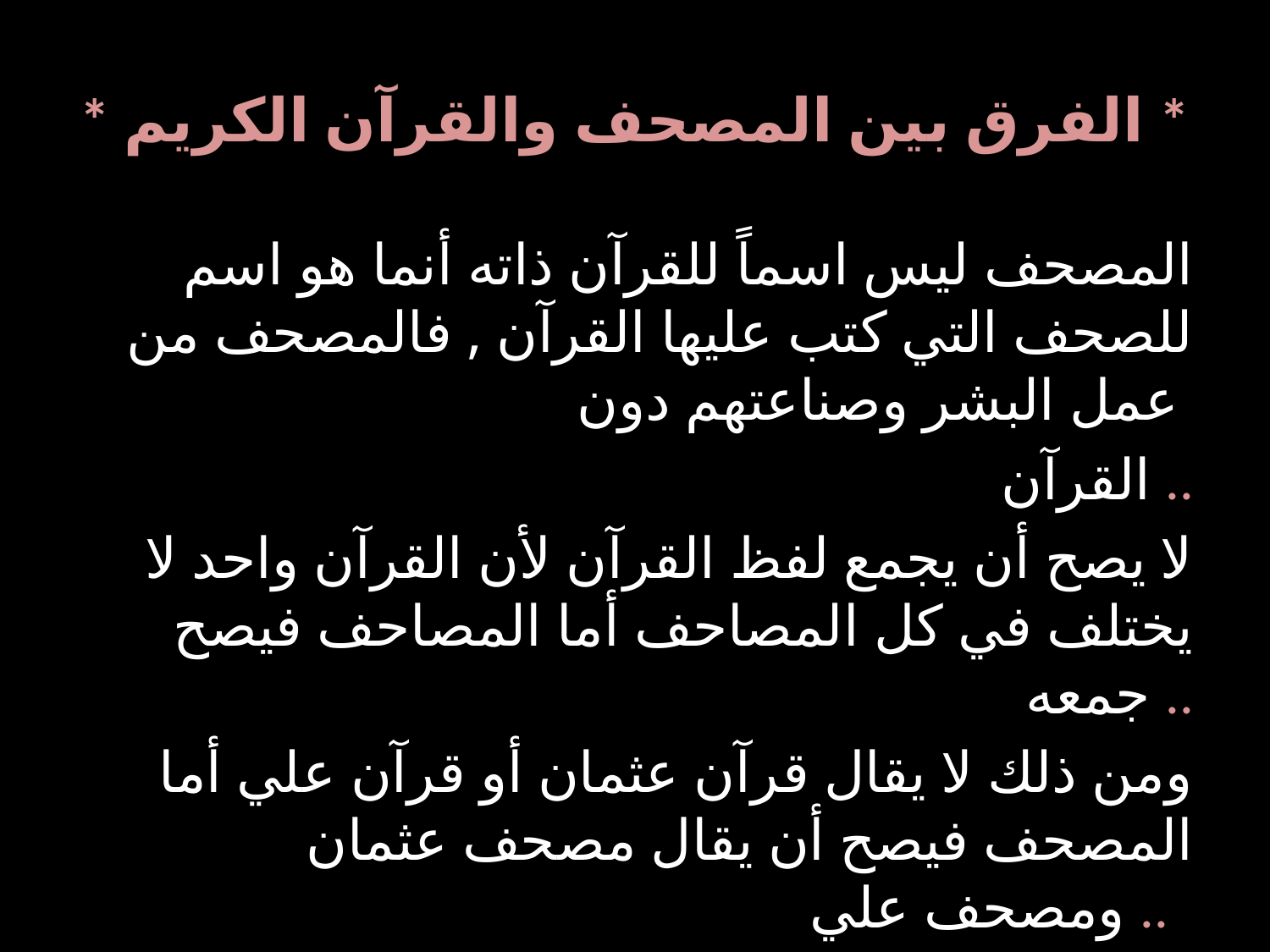

# * الفرق بين المصحف والقرآن الكريم *
المصحف ليس اسماً للقرآن ذاته أنما هو اسم للصحف التي كتب عليها القرآن , فالمصحف من عمل البشر وصناعتهم دون
القرآن ..
لا يصح أن يجمع لفظ القرآن لأن القرآن واحد لا يختلف في كل المصاحف أما المصاحف فيصح جمعه ..
ومن ذلك لا يقال قرآن عثمان أو قرآن علي أما المصحف فيصح أن يقال مصحف عثمان ومصحف علي ..